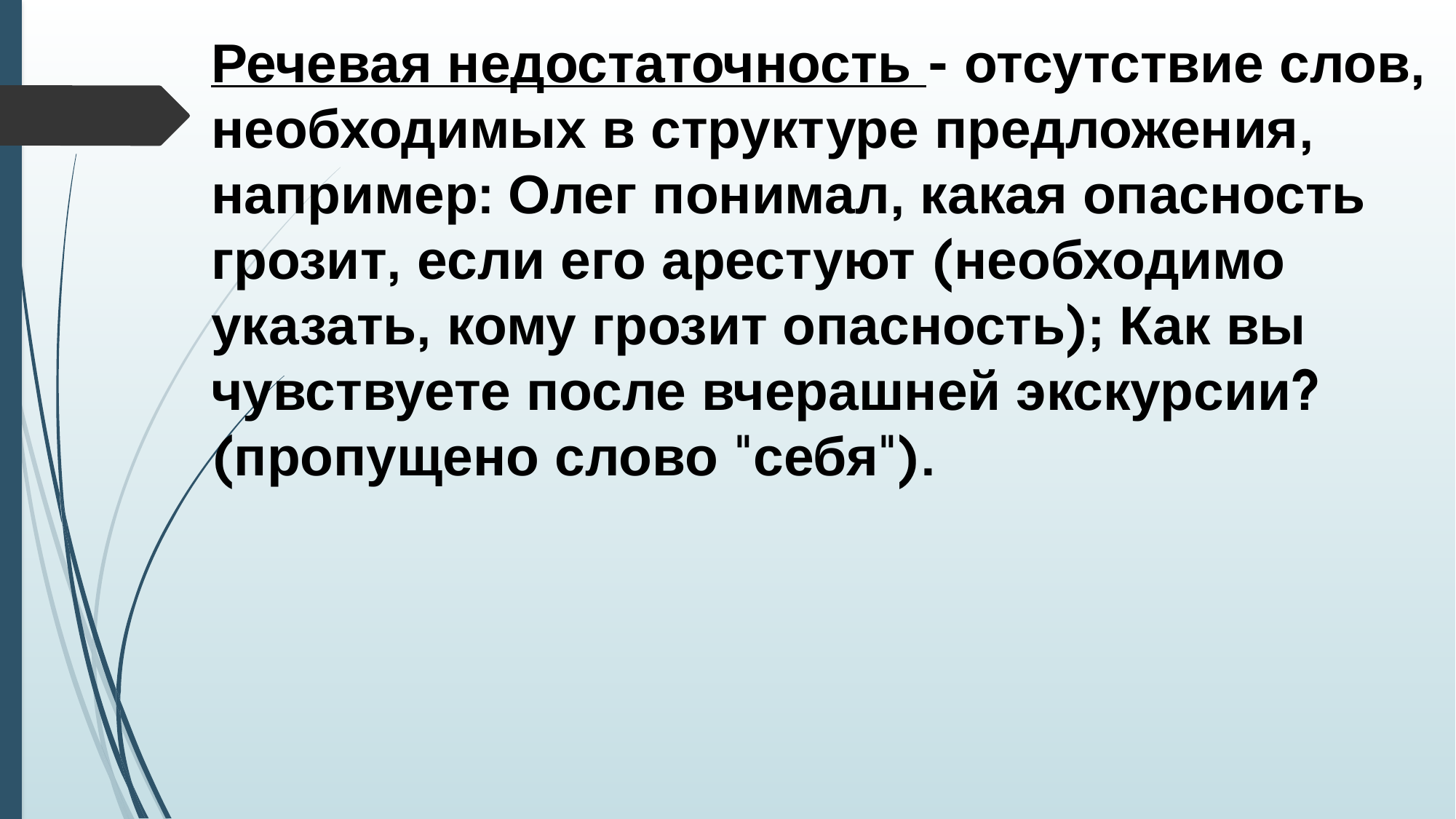

Речевая недостаточность - отсутствие слов, необходимых в структуре предложения, например: Олег понимал, какая опасность грозит, если его арестуют (необходимо указать, кому грозит опасность); Как вы чувствуете после вчерашней экскурсии? (пропущено слово "себя").